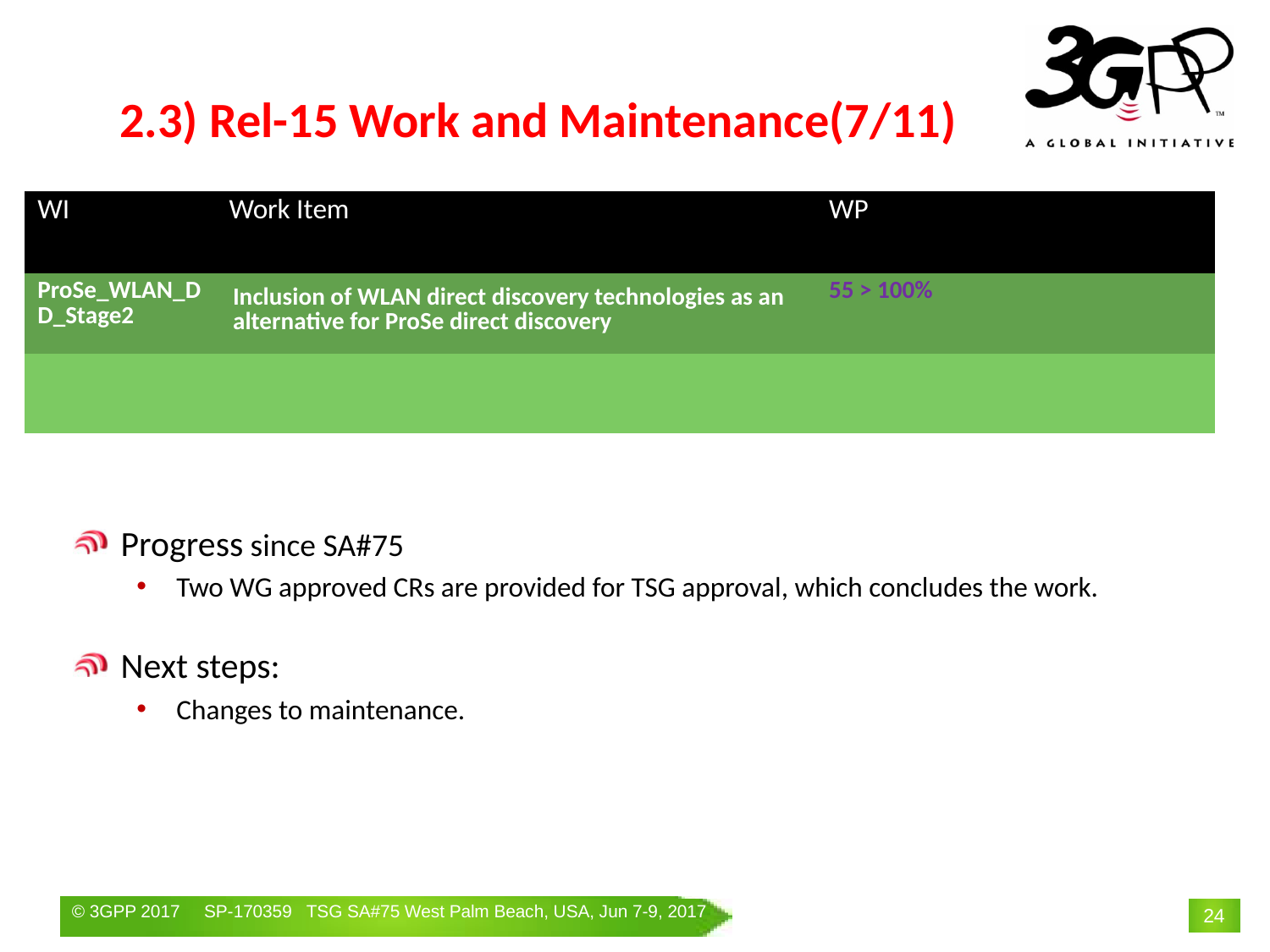

# 2.3) Rel-15 Work and Maintenance(7/11)
| WI | Work Item | WP |  |  |
| --- | --- | --- | --- | --- |
| ProSe\_WLAN\_DD\_Stage2 | Inclusion of WLAN direct discovery technologies as an alternative for ProSe direct discovery | 55 > 100% |  |  |
|  |  |  |  |  |
Progress since SA#75
Two WG approved CRs are provided for TSG approval, which concludes the work.
Next steps:
Changes to maintenance.